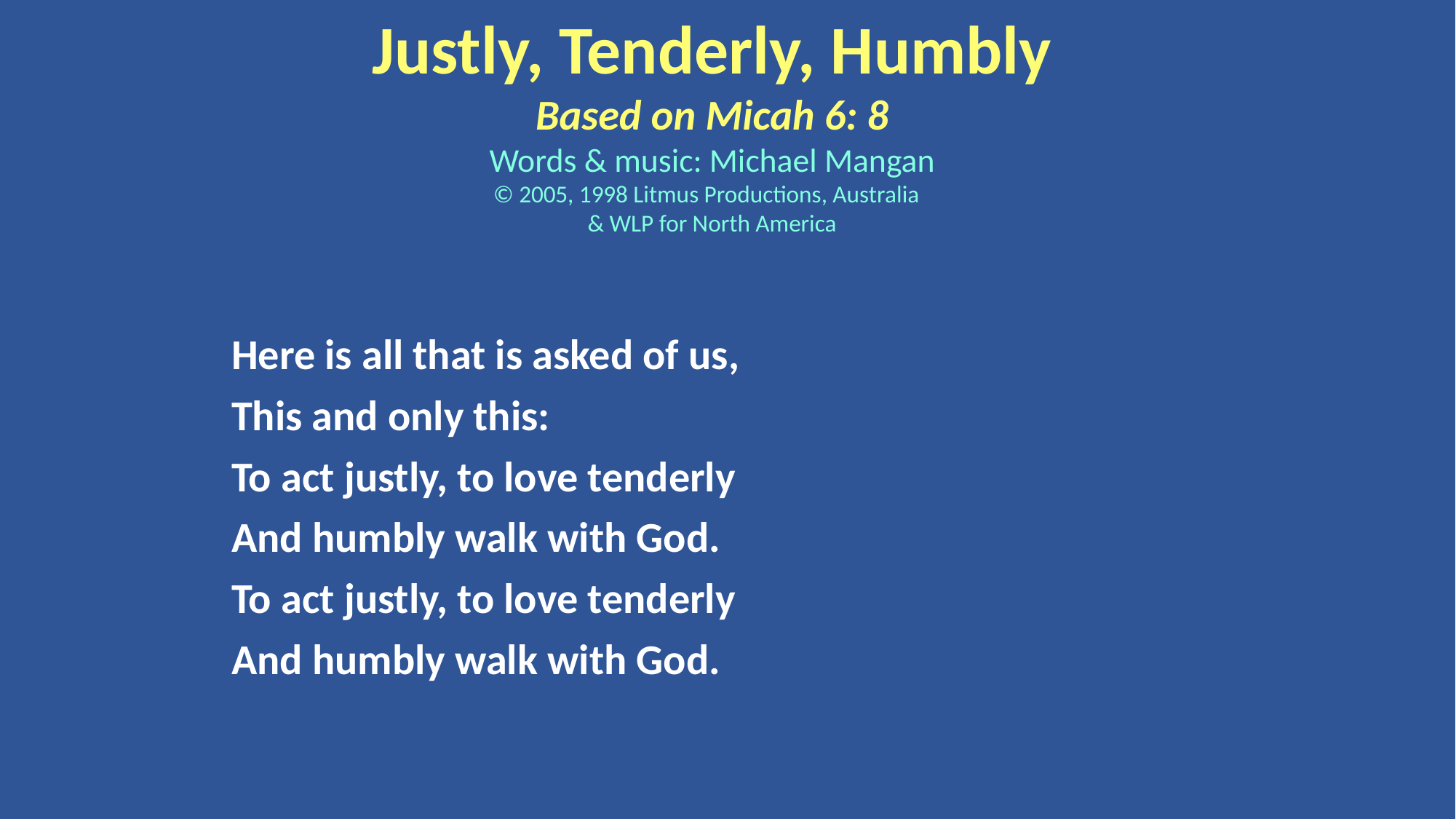

Justly, Tenderly, Humbly
Based on Micah 6: 8
Words & music: Michael Mangan
© 2005, 1998 Litmus Productions, Australia
& WLP for North America
Here is all that is asked of us,
This and only this:
To act justly, to love tenderly
And humbly walk with God.
To act justly, to love tenderly
And humbly walk with God.